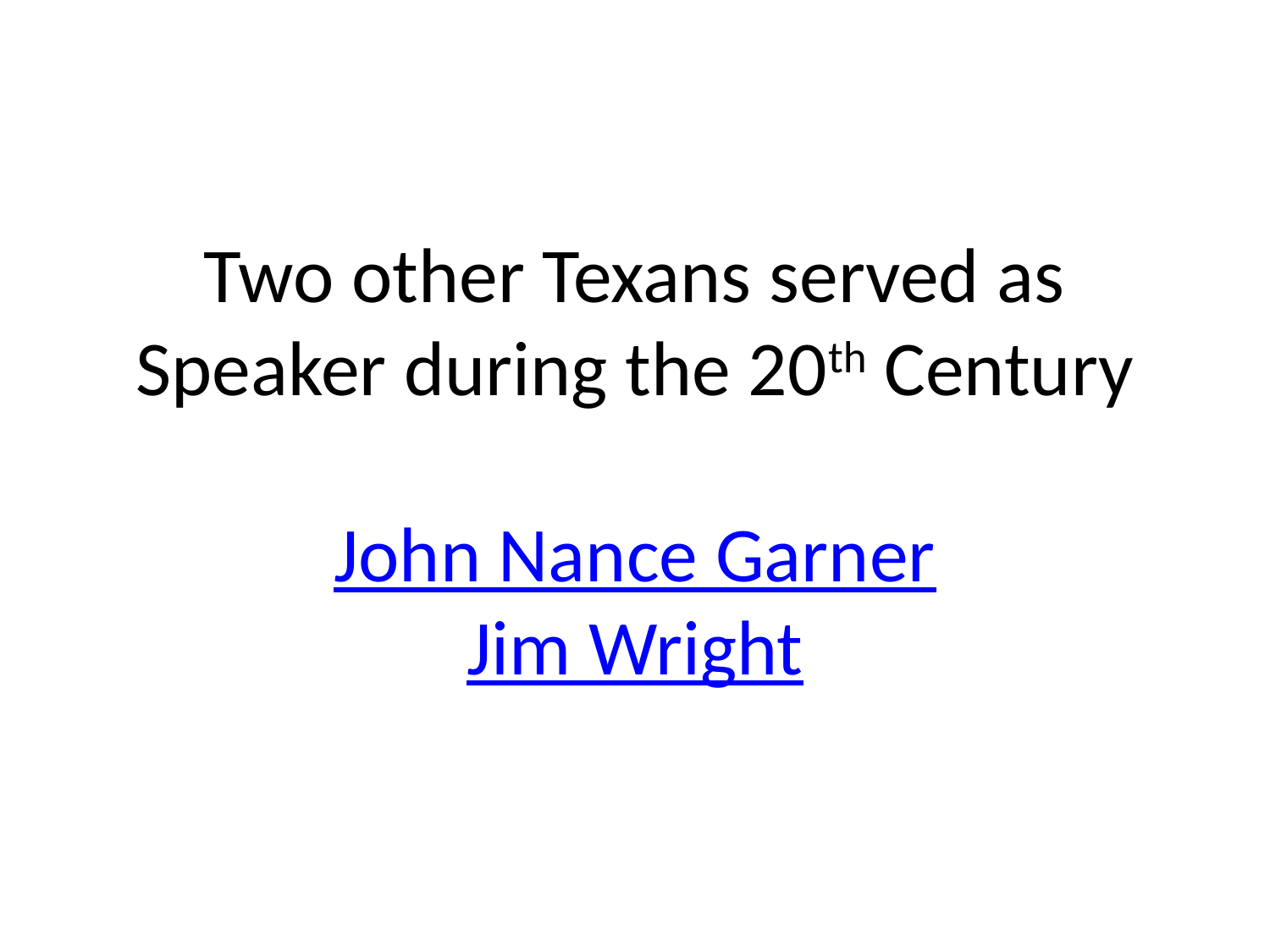

# Two other Texans served as Speaker during the 20th Century John Nance Garner Jim Wright